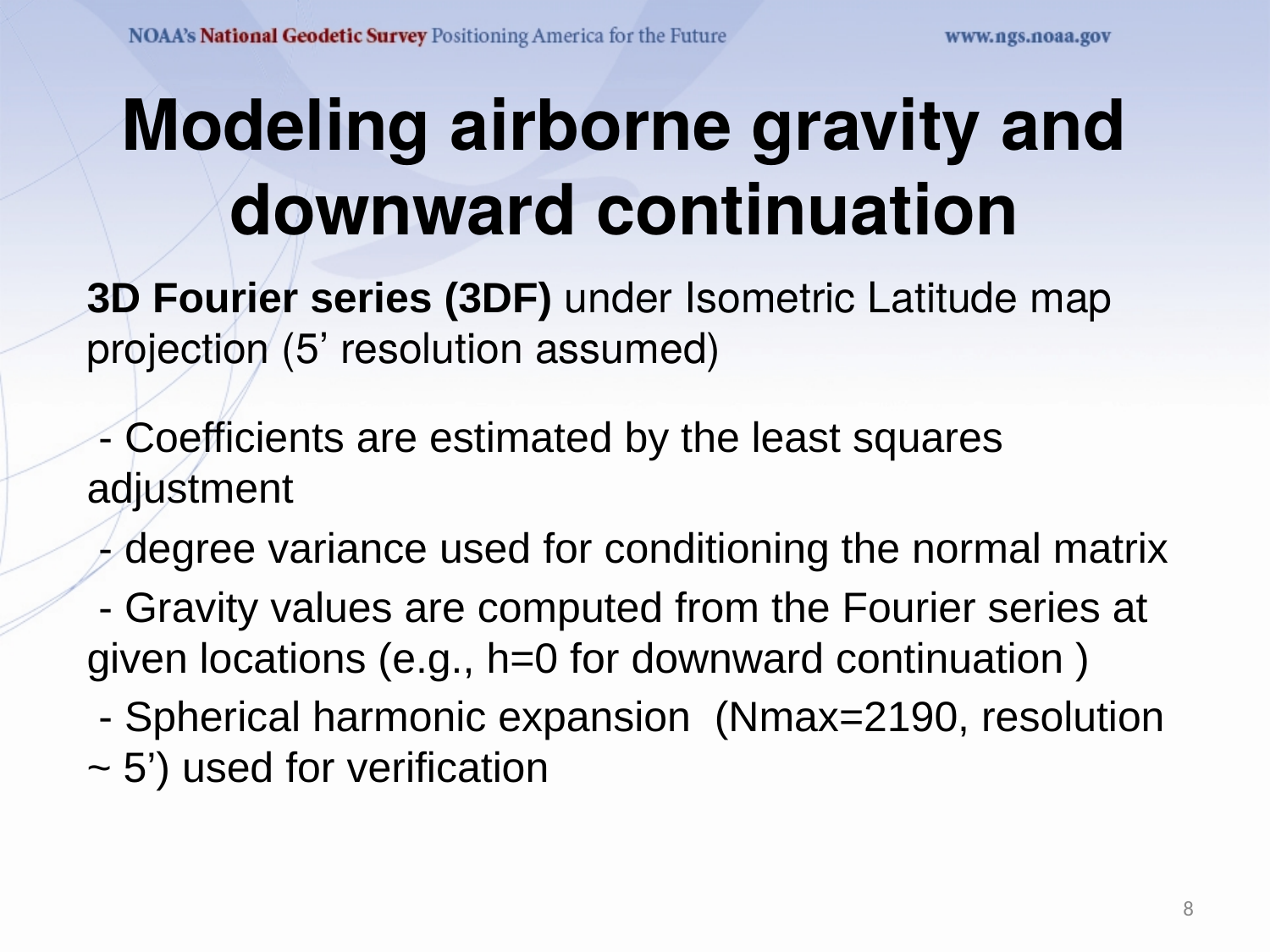

# Modeling airborne gravity and downward continuation
3D Fourier series (3DF) under Isometric Latitude map projection (5’ resolution assumed)

 - Coefficients are estimated by the least squares adjustment
 - degree variance used for conditioning the normal matrix
 - Gravity values are computed from the Fourier series at given locations (e.g., h=0 for downward continuation )
 - Spherical harmonic expansion  (Nmax=2190, resolution ~ 5’) used for verification

8